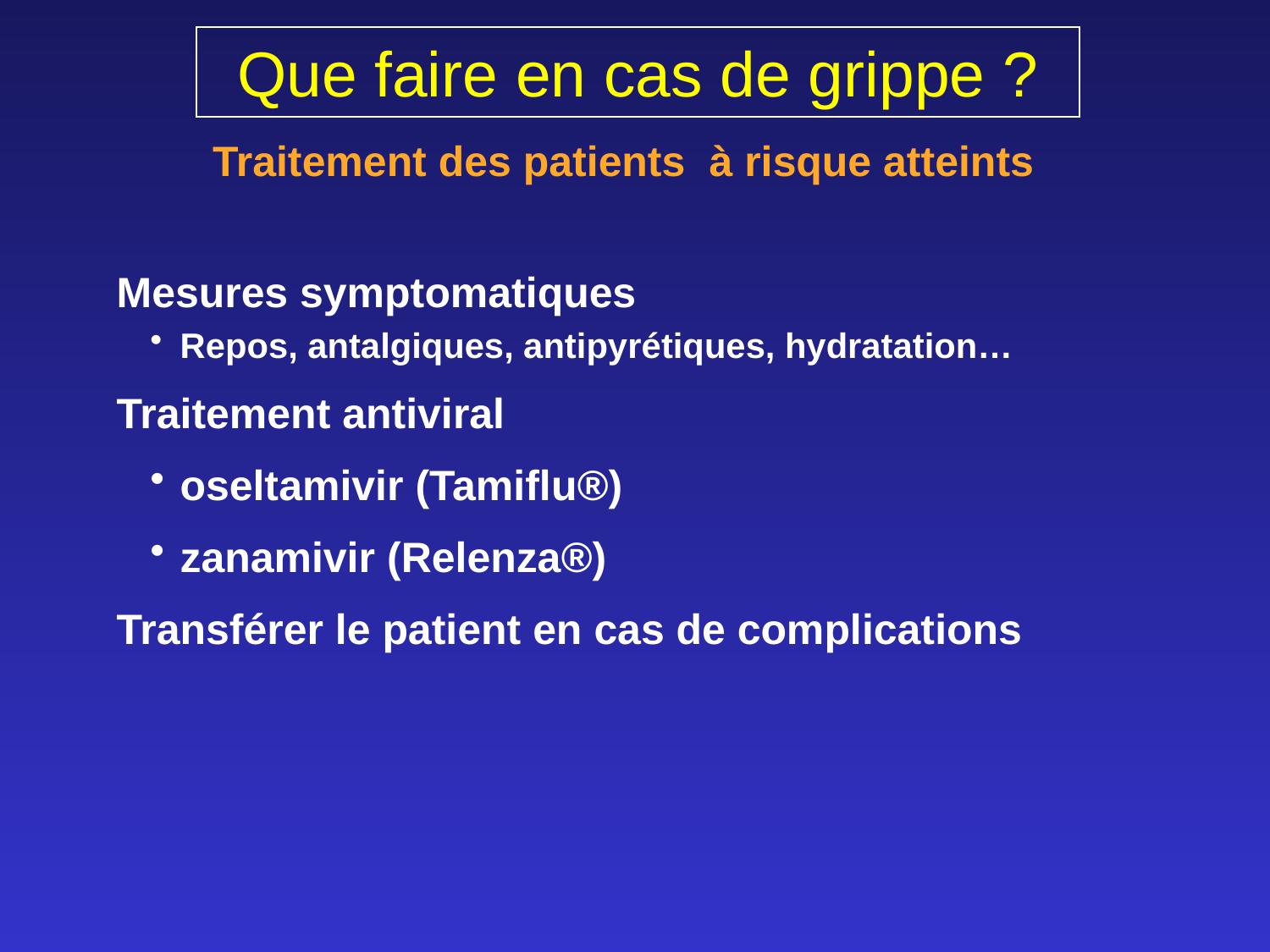

# Que faire en cas de grippe ?
Traitement des patients  à risque atteints
Mesures symptomatiques
Repos, antalgiques, antipyrétiques, hydratation…
Traitement antiviral
oseltamivir (Tamiflu®)
zanamivir (Relenza®)
Transférer le patient en cas de complications